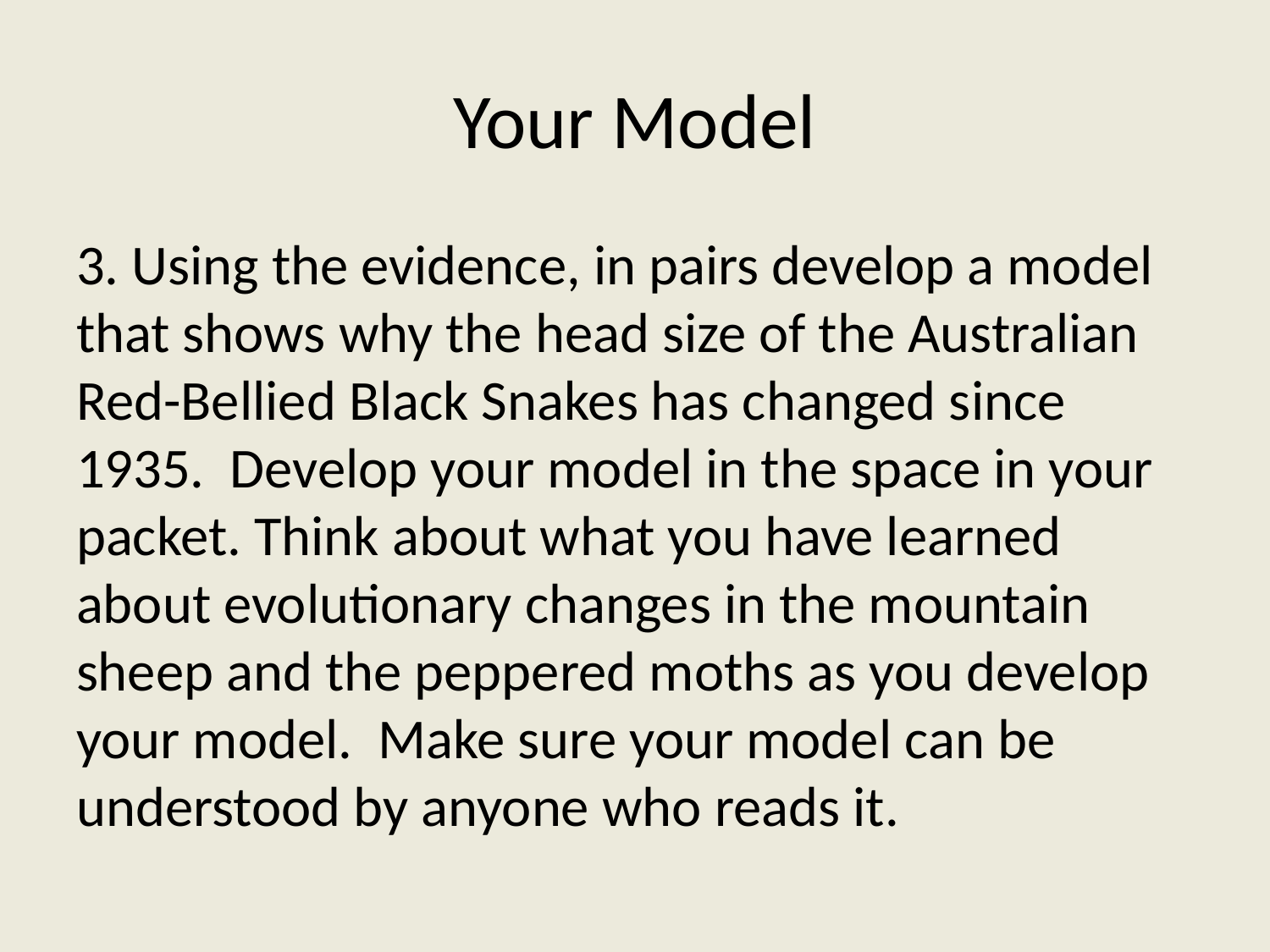

# Your Model
3. Using the evidence, in pairs develop a model that shows why the head size of the Australian Red-Bellied Black Snakes has changed since 1935.  Develop your model in the space in your packet. Think about what you have learned about evolutionary changes in the mountain sheep and the peppered moths as you develop your model.  Make sure your model can be understood by anyone who reads it.